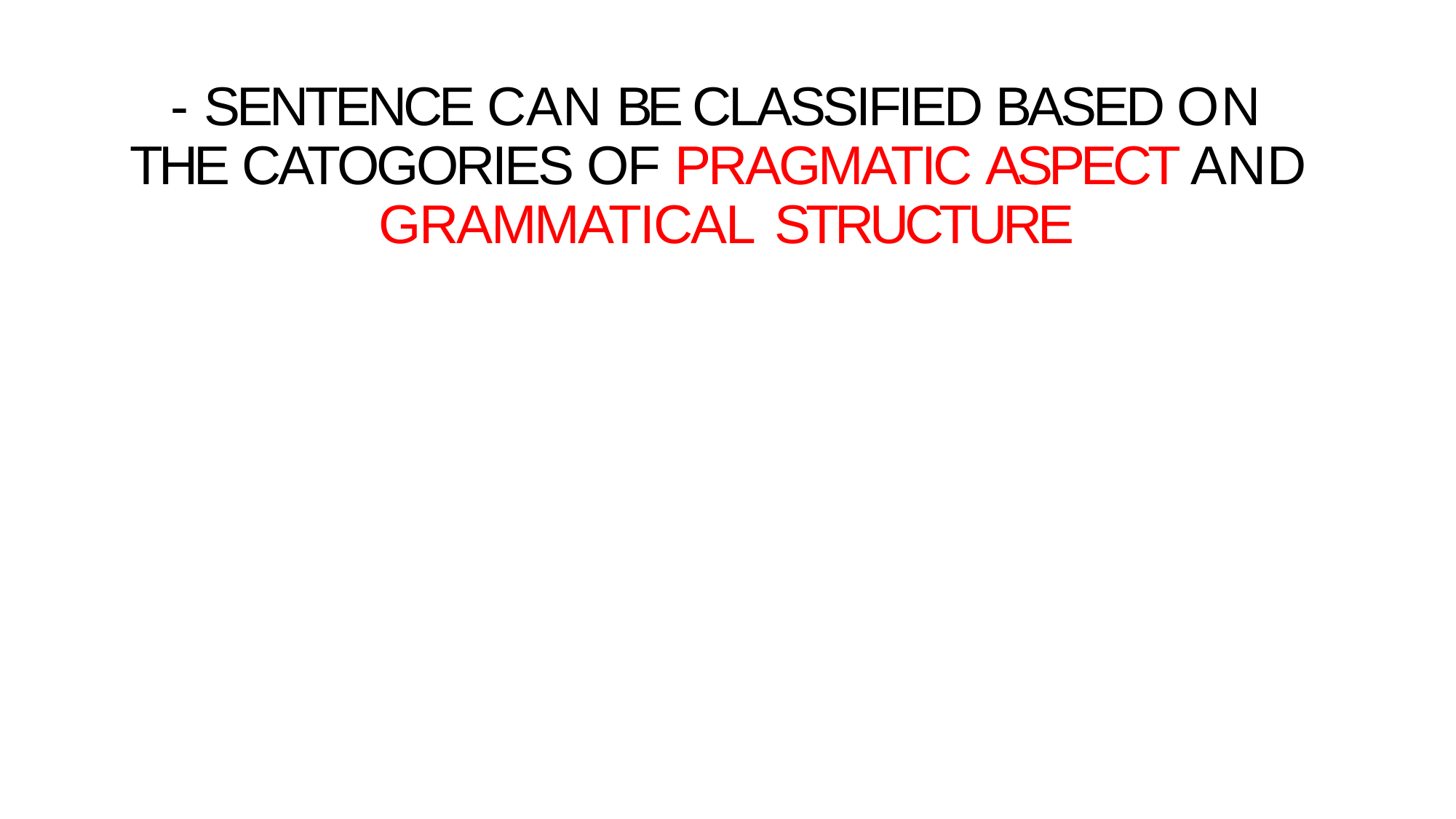

- SENTENCE CAN BE CLASSIFIED BASED ON  THE CATOGORIES OF PRAGMATIC ASPECT AND  GRAMMATICAL STRUCTURE